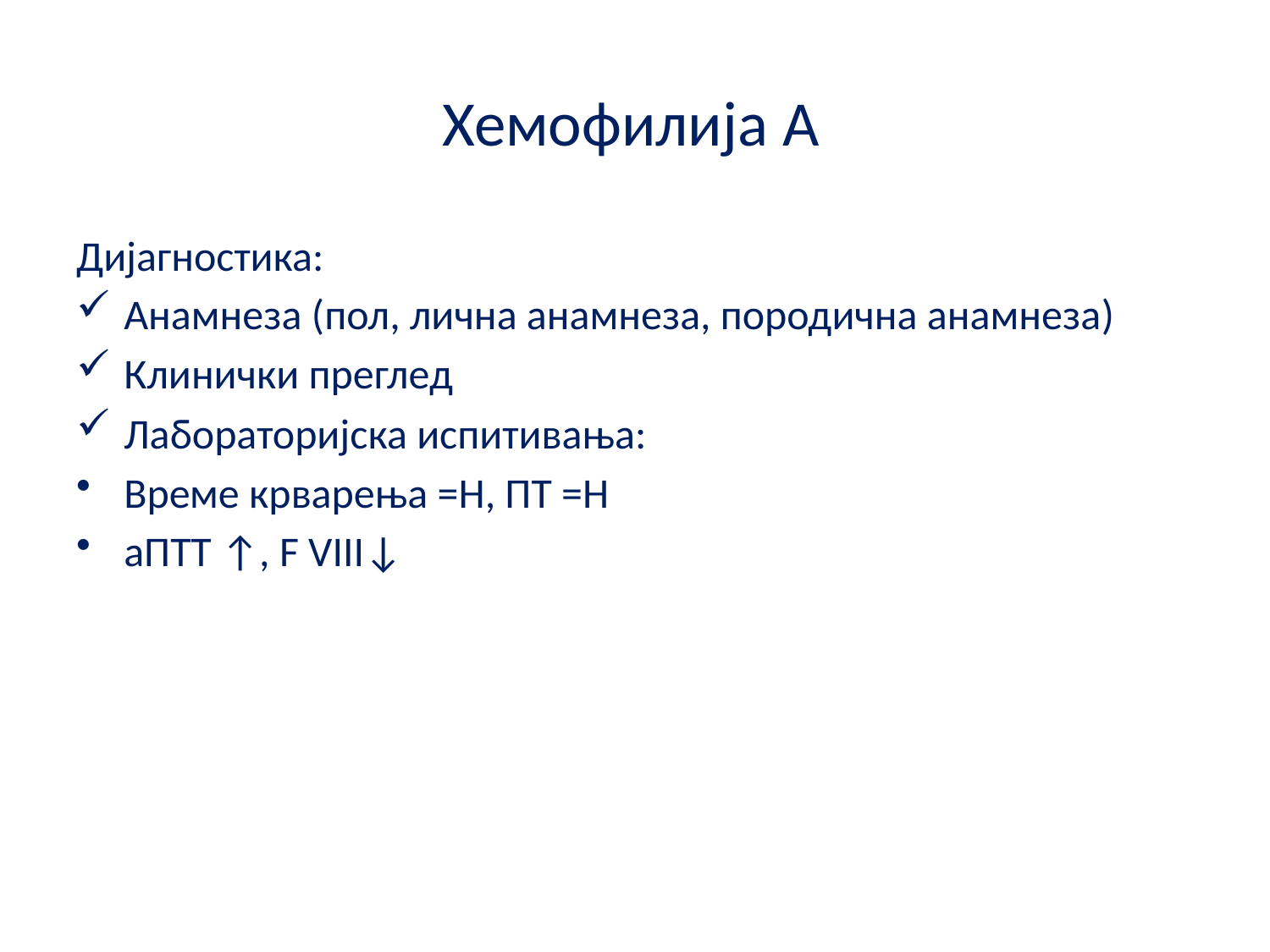

Дијагностика:
Анамнеза (пол, лична анамнеза, породична анамнеза)
Клинички преглед
Лабораторијска испитивања:
Време крварења =Н, ПТ =Н
аПТT ↑, F VIII↓

Хемофилија А